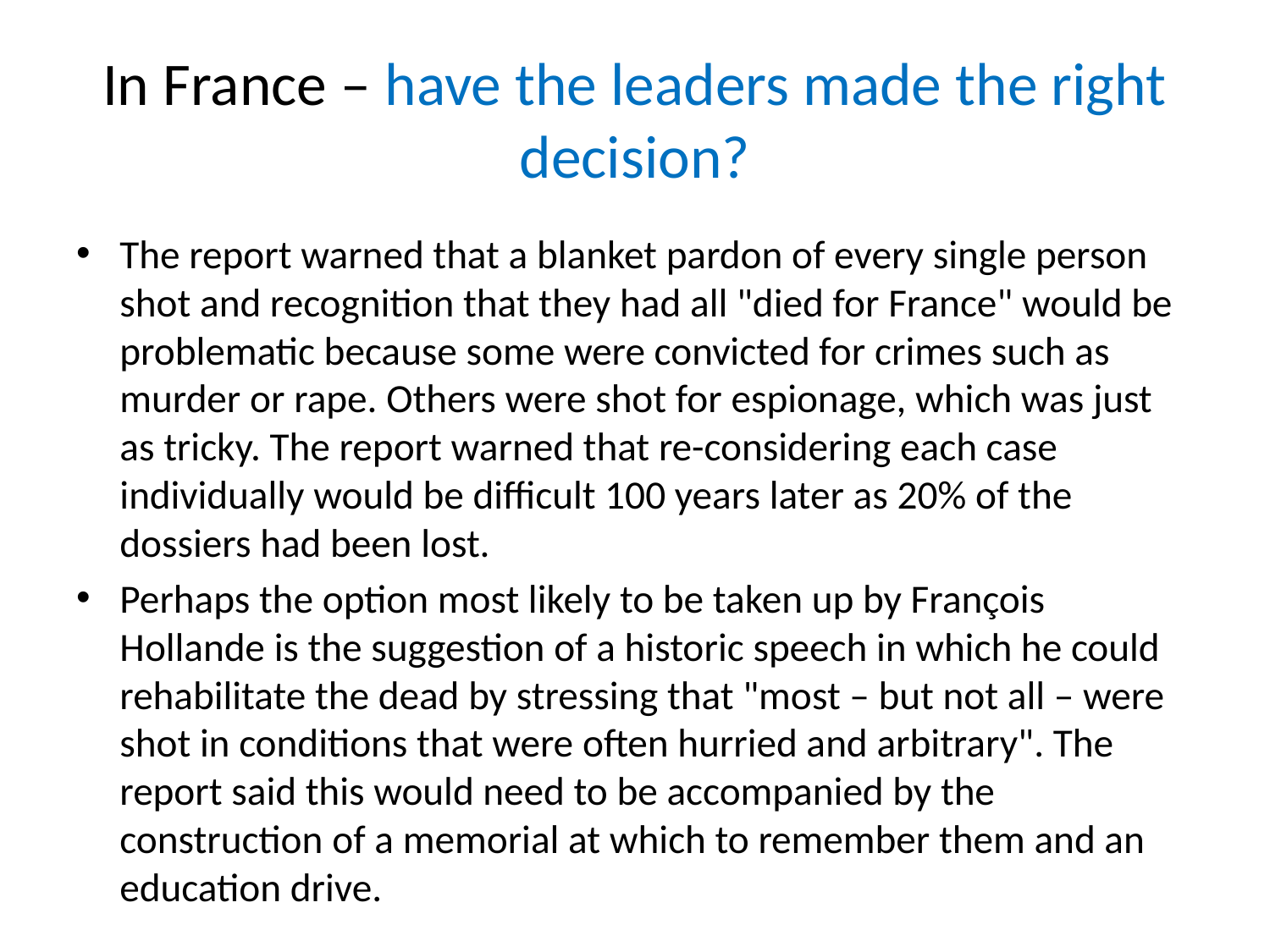

# In France – have the leaders made the right decision?
The report warned that a blanket pardon of every single person shot and recognition that they had all "died for France" would be problematic because some were convicted for crimes such as murder or rape. Others were shot for espionage, which was just as tricky. The report warned that re-considering each case individually would be difficult 100 years later as 20% of the dossiers had been lost.
Perhaps the option most likely to be taken up by François Hollande is the suggestion of a historic speech in which he could rehabilitate the dead by stressing that "most – but not all – were shot in conditions that were often hurried and arbitrary". The report said this would need to be accompanied by the construction of a memorial at which to remember them and an education drive.